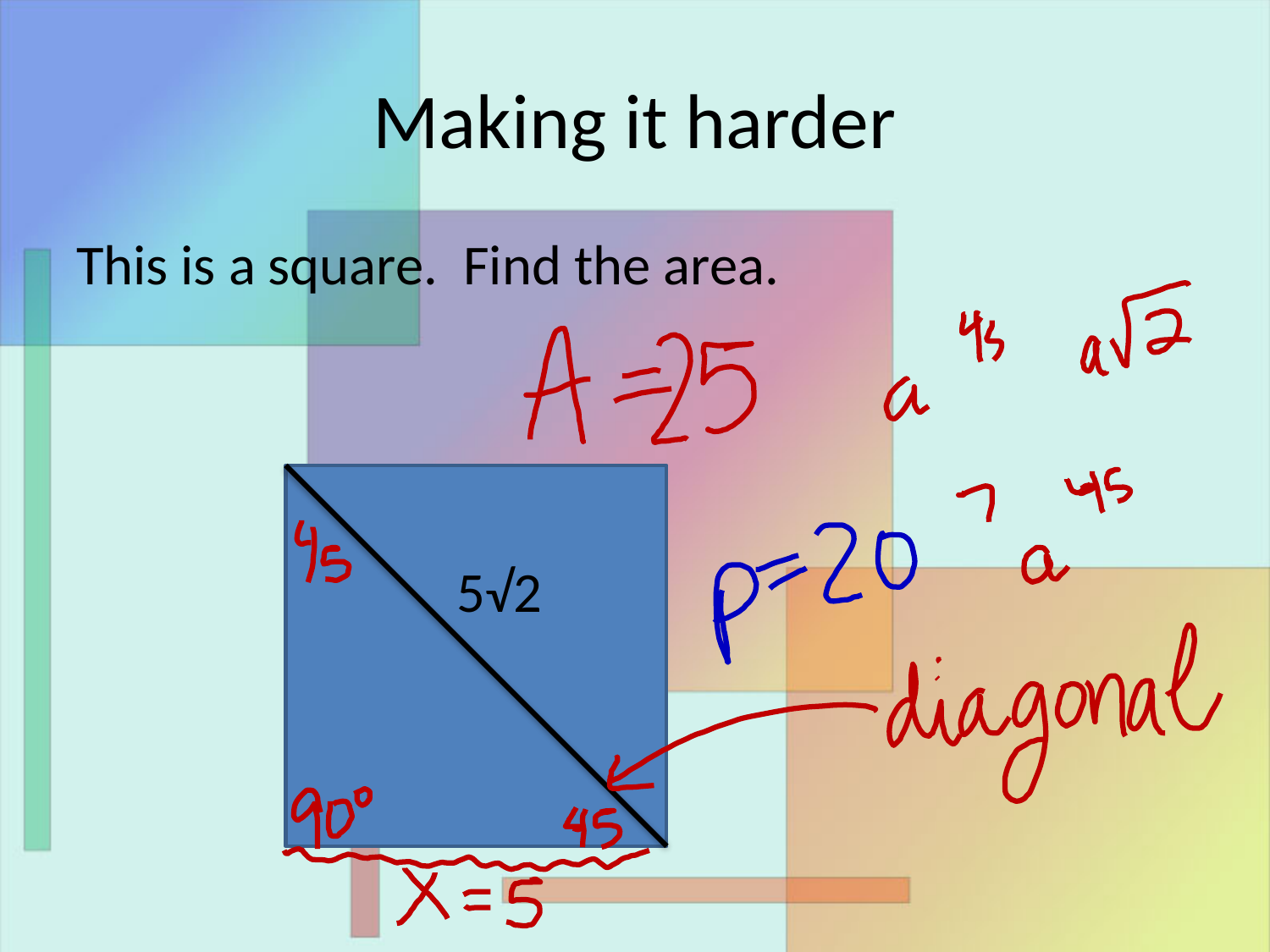

# Making it harder
This is a square.  Find the area.

5√2